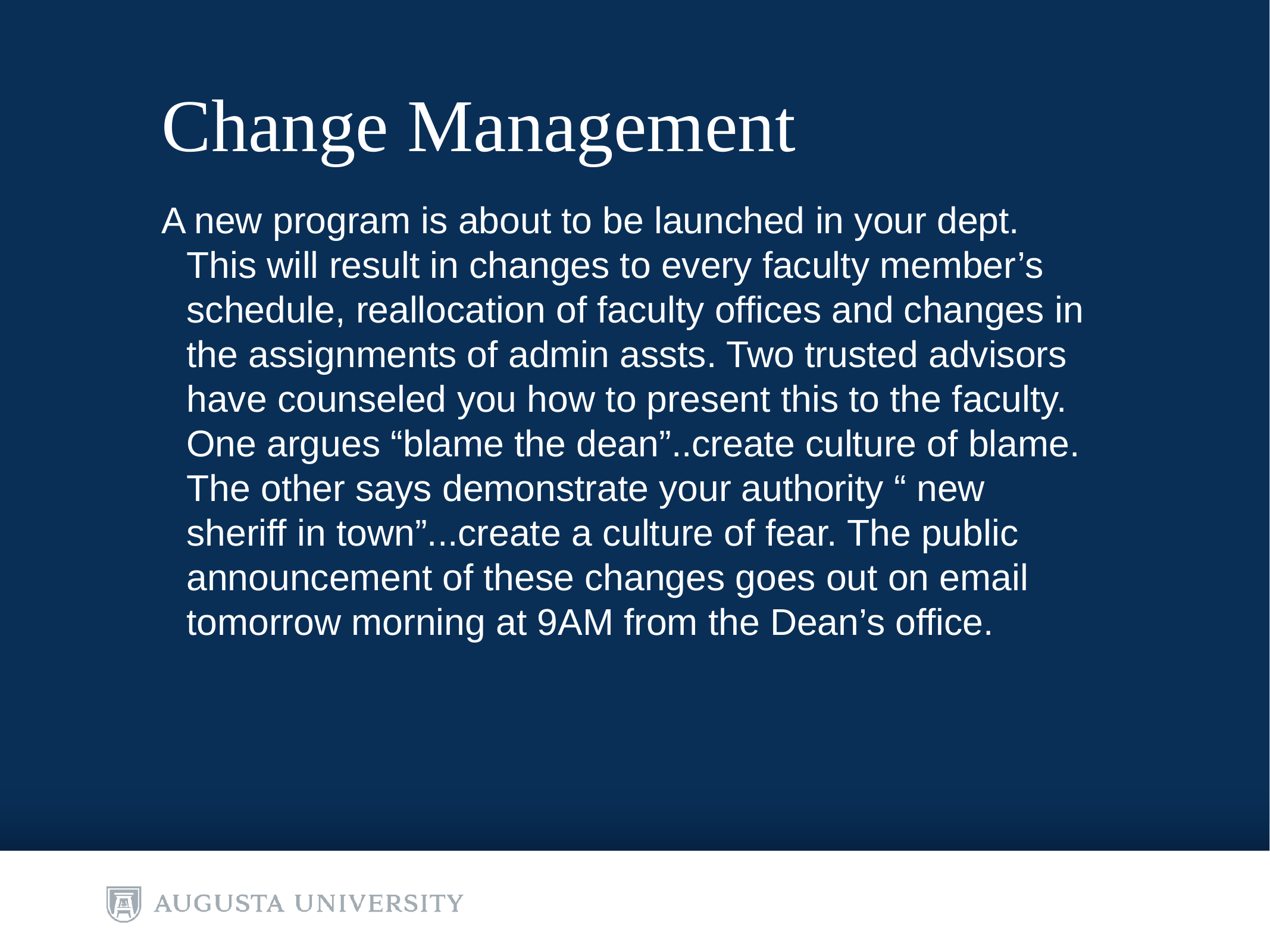

# Change Management
A new program is about to be launched in your dept. This will result in changes to every faculty member’s schedule, reallocation of faculty offices and changes in the assignments of admin assts. Two trusted advisors have counseled you how to present this to the faculty. One argues “blame the dean”..create culture of blame. The other says demonstrate your authority “ new sheriff in town”...create a culture of fear. The public announcement of these changes goes out on email tomorrow morning at 9AM from the Dean’s office.